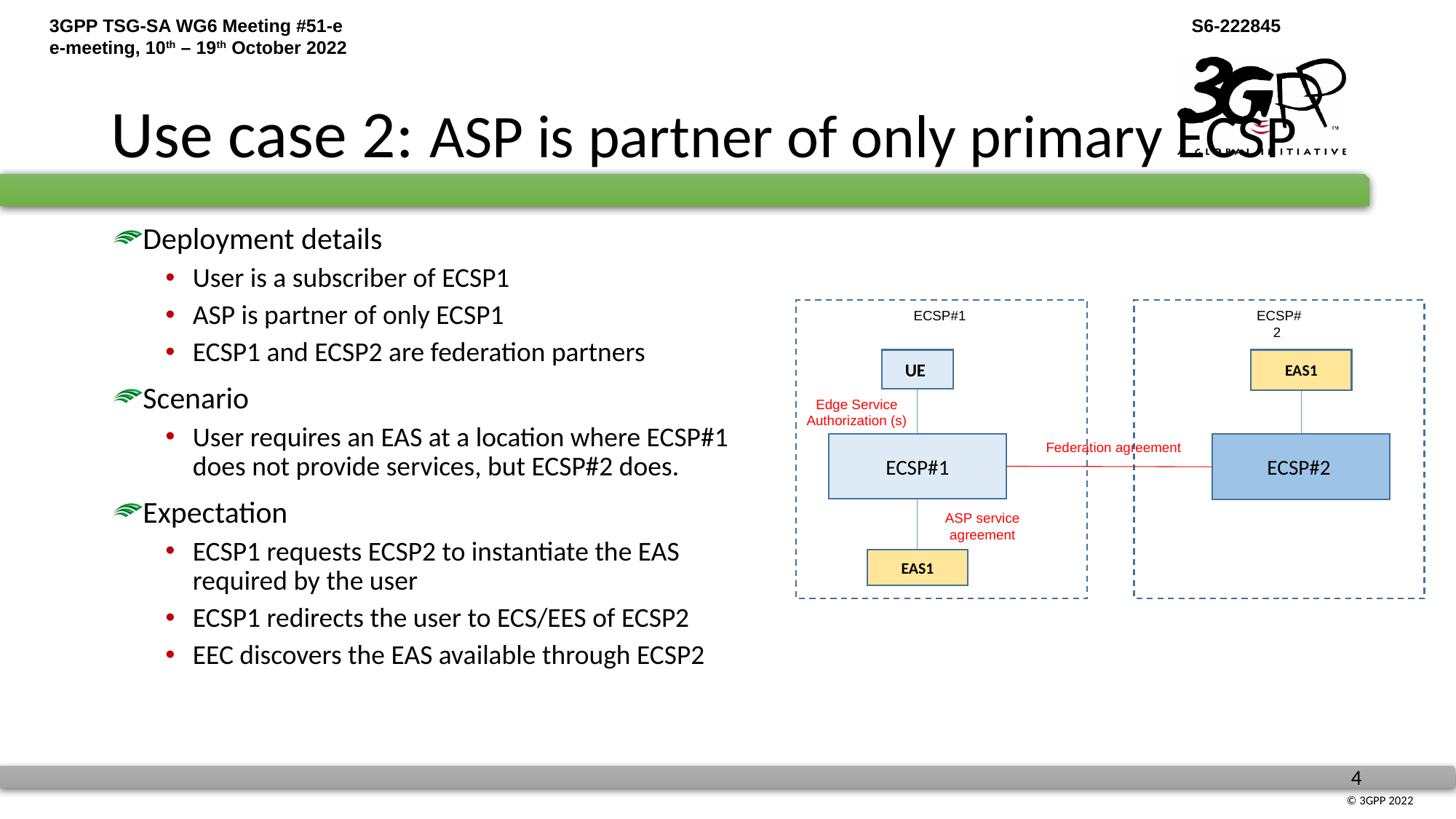

# Use case 2: ASP is partner of only primary ECSP
Deployment details
User is a subscriber of ECSP1
ASP is partner of only ECSP1
ECSP1 and ECSP2 are federation partners
Scenario
User requires an EAS at a location where ECSP#1 does not provide services, but ECSP#2 does.
Expectation
ECSP1 requests ECSP2 to instantiate the EAS required by the user
ECSP1 redirects the user to ECS/EES of ECSP2
EEC discovers the EAS available through ECSP2

ECSP#1
ECSP#2
UE
EAS1
Federation agreement
ECSP#1
ECSP#2
ASP service agreement
EAS1
Edge Service Authorization (s)